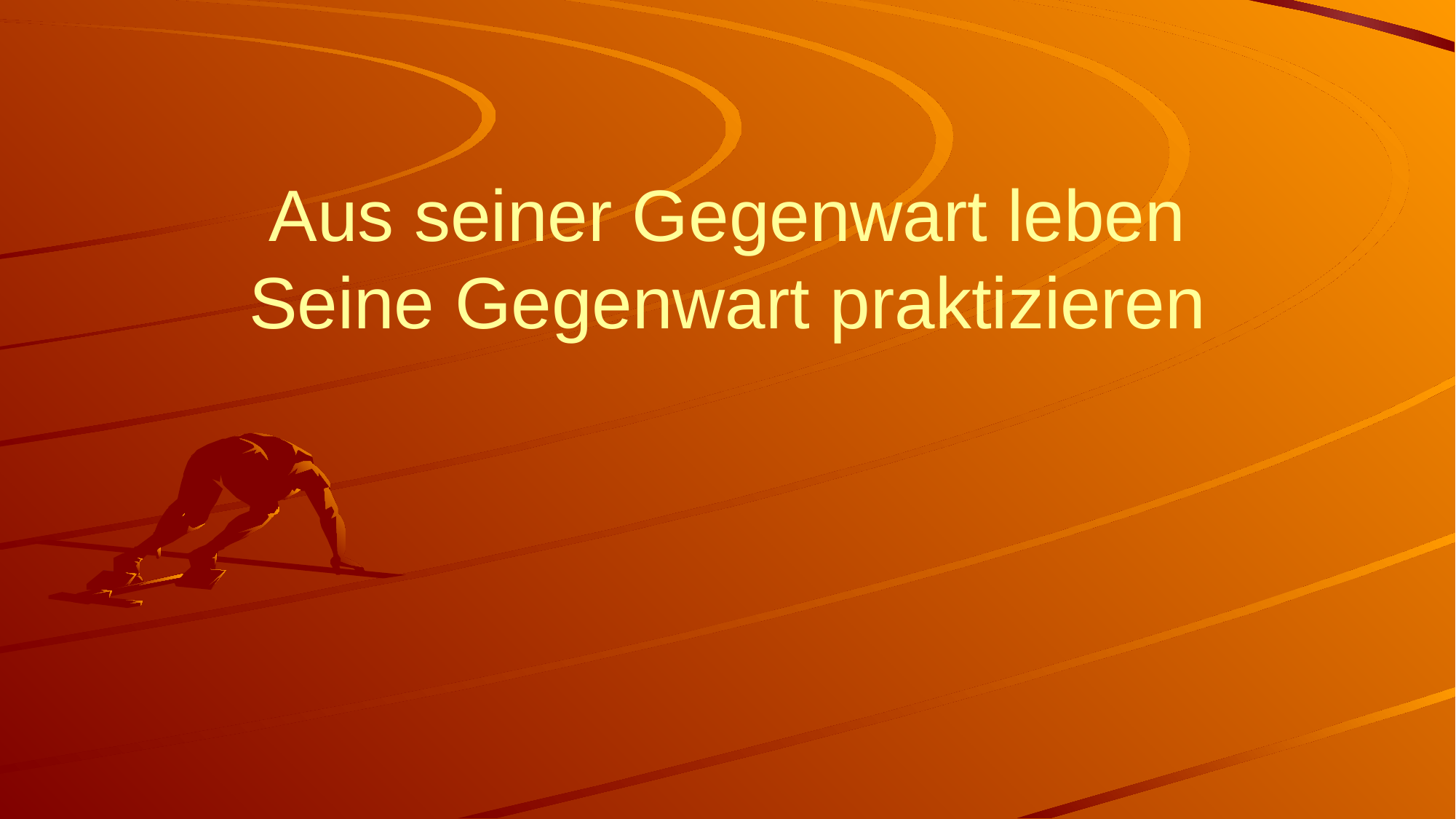

# Aus seiner Gegenwart leben Seine Gegenwart praktizieren